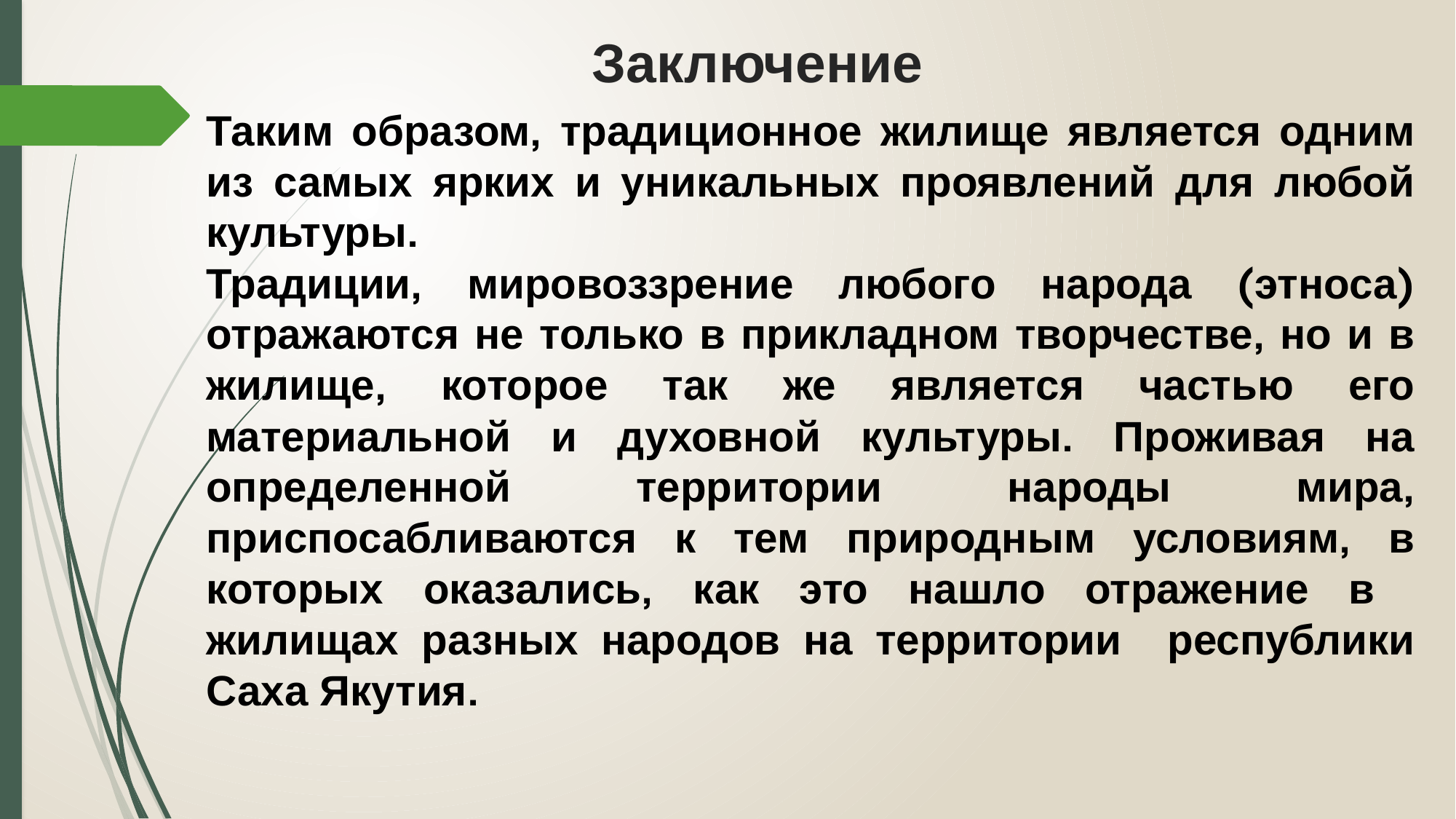

# Заключение
Таким образом, традиционное жилище является одним из самых ярких и уникальных проявлений для любой культуры.
Традиции, мировоззрение любого народа (этноса) отражаются не только в прикладном творчестве, но и в жилище, которое так же является частью его материальной и духовной культуры. Проживая на определенной территории народы мира, приспосабливаются к тем природным условиям, в которых оказались, как это нашло отражение в  жилищах разных народов на территории  республики Саха Якутия.